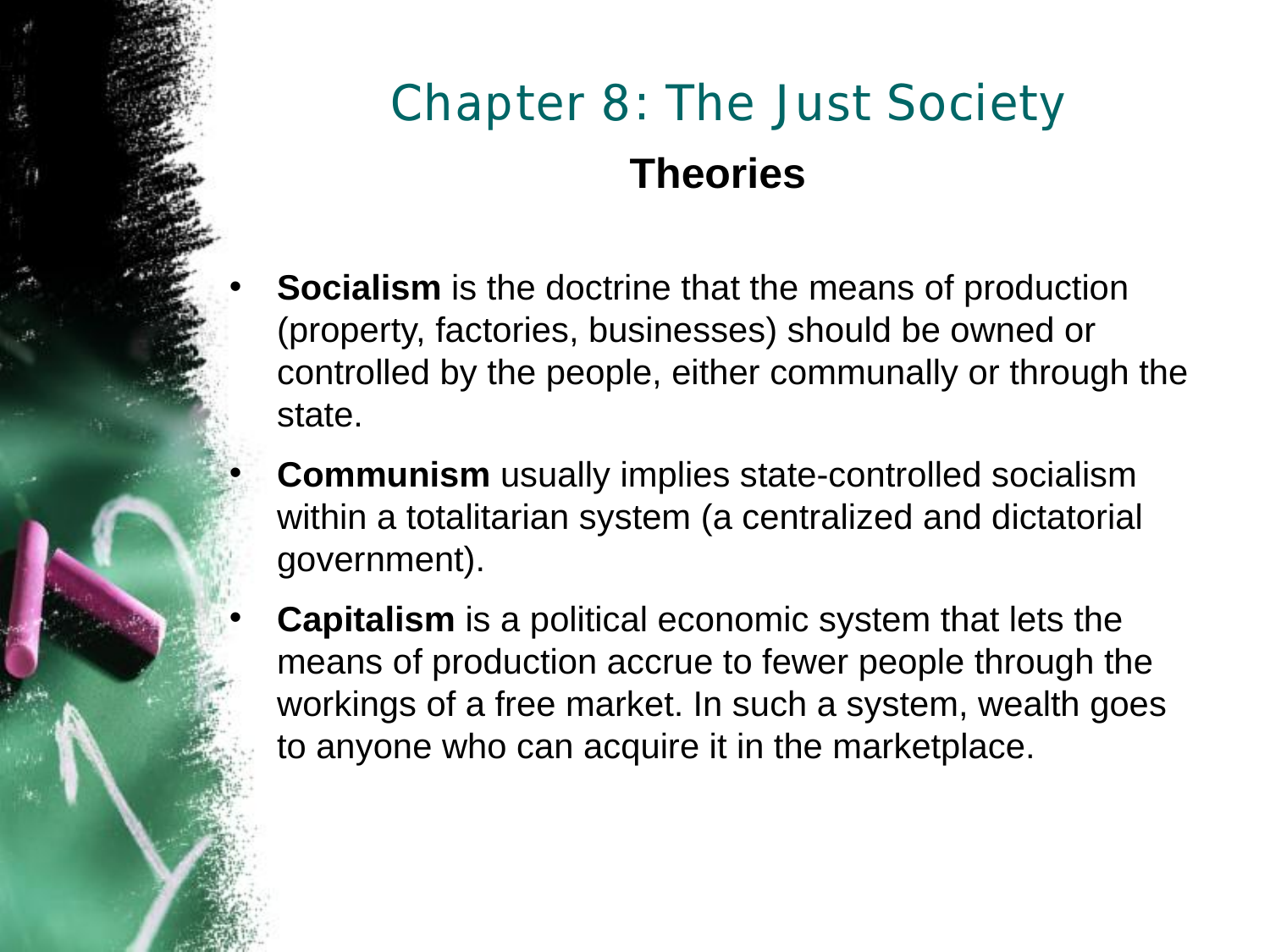

# Chapter 8: The Just Society
Theories

Socialism is the doctrine that the means of production (property, factories, businesses) should be owned or controlled by the people, either communally or through the state.
Communism usually implies state-controlled socialism within a totalitarian system (a centralized and dictatorial government).
Capitalism is a political economic system that lets the means of production accrue to fewer people through the workings of a free market. In such a system, wealth goes to anyone who can acquire it in the marketplace.